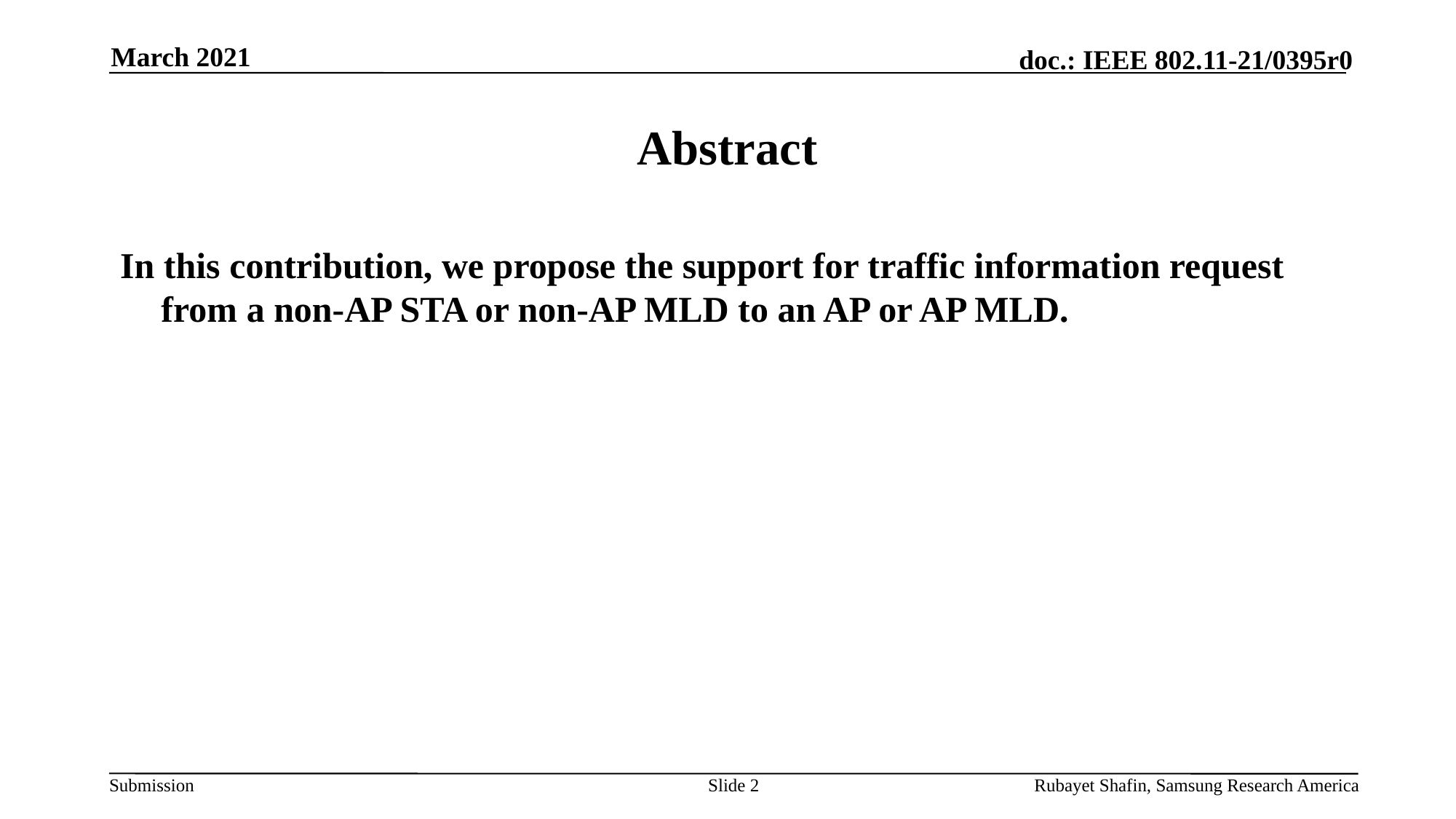

March 2021
# Abstract
In this contribution, we propose the support for traffic information request from a non-AP STA or non-AP MLD to an AP or AP MLD.
Slide 2
Rubayet Shafin, Samsung Research America